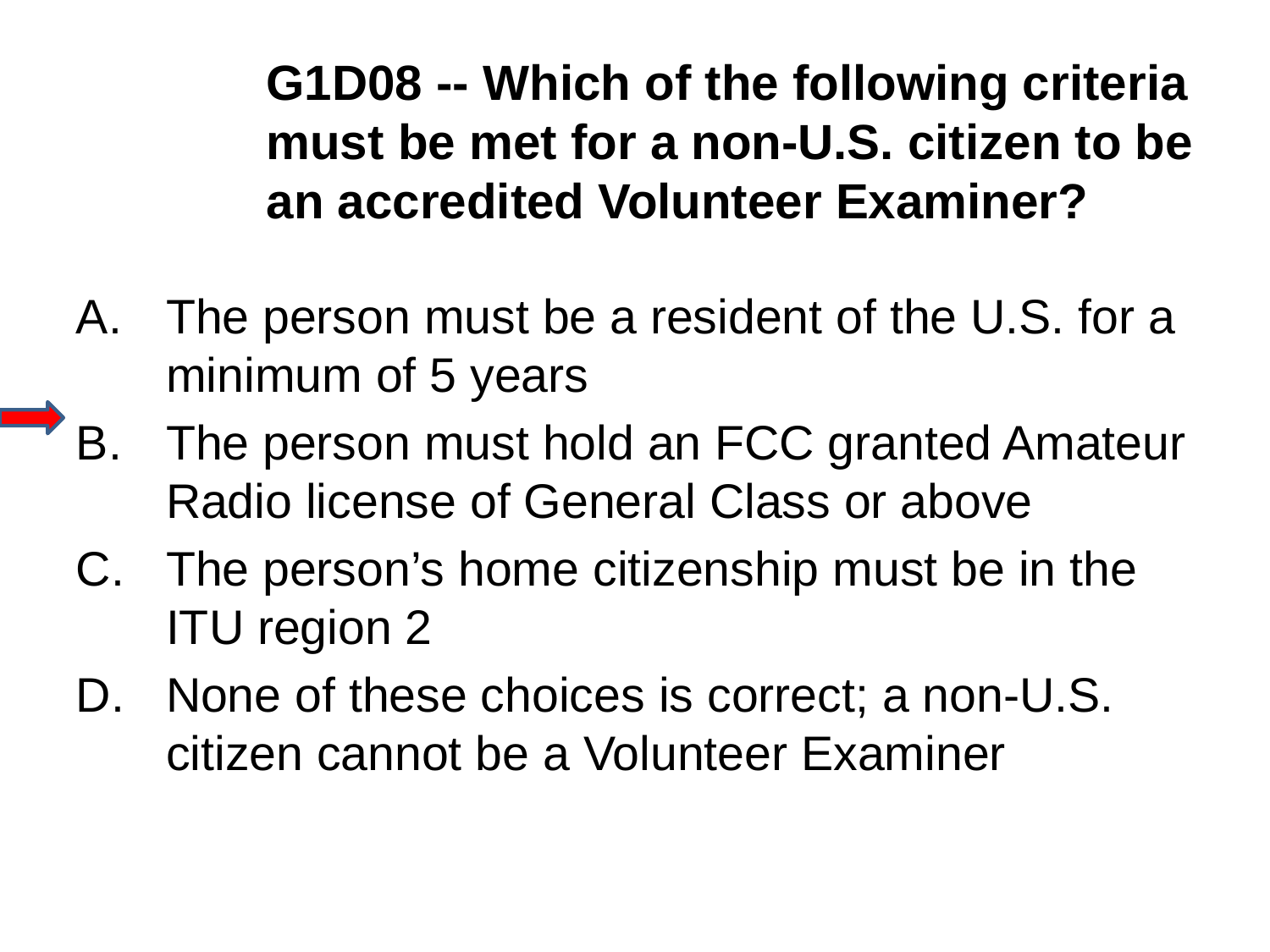

G1D08 -- Which of the following criteria must be met for a non-U.S. citizen to be an accredited Volunteer Examiner?
A.	The person must be a resident of the U.S. for a minimum of 5 years
B.	The person must hold an FCC granted Amateur Radio license of General Class or above
C.	The person’s home citizenship must be in the ITU region 2
D.	None of these choices is correct; a non-U.S. citizen cannot be a Volunteer Examiner